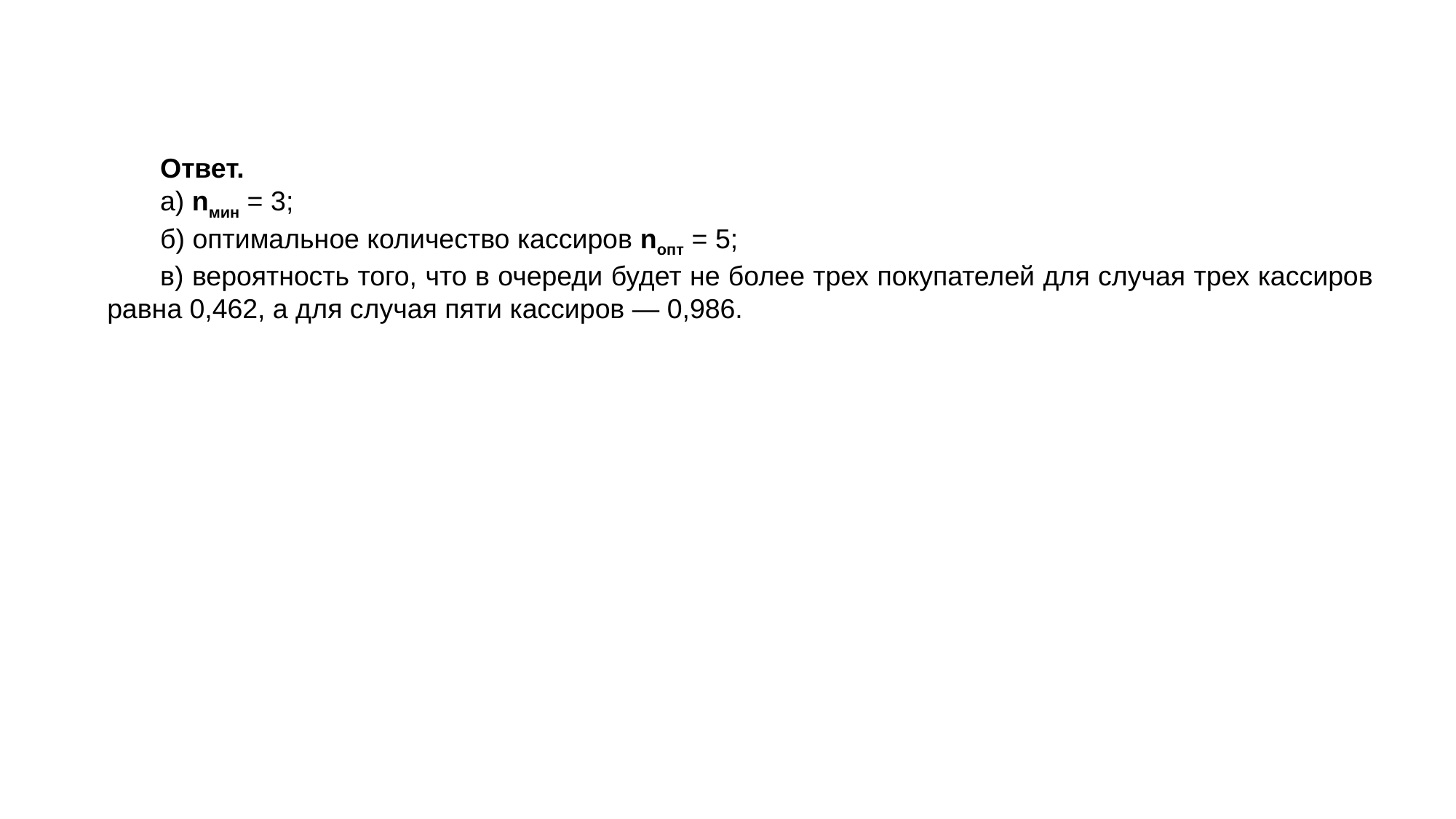

Ответ.
а) nмин = 3;
б) оптимальное количество кассиров nопт = 5;
в) вероятность того, что в очереди будет не более трех покупателей для случая трех кассиров равна 0,462, а для случая пяти кассиров — 0,986.